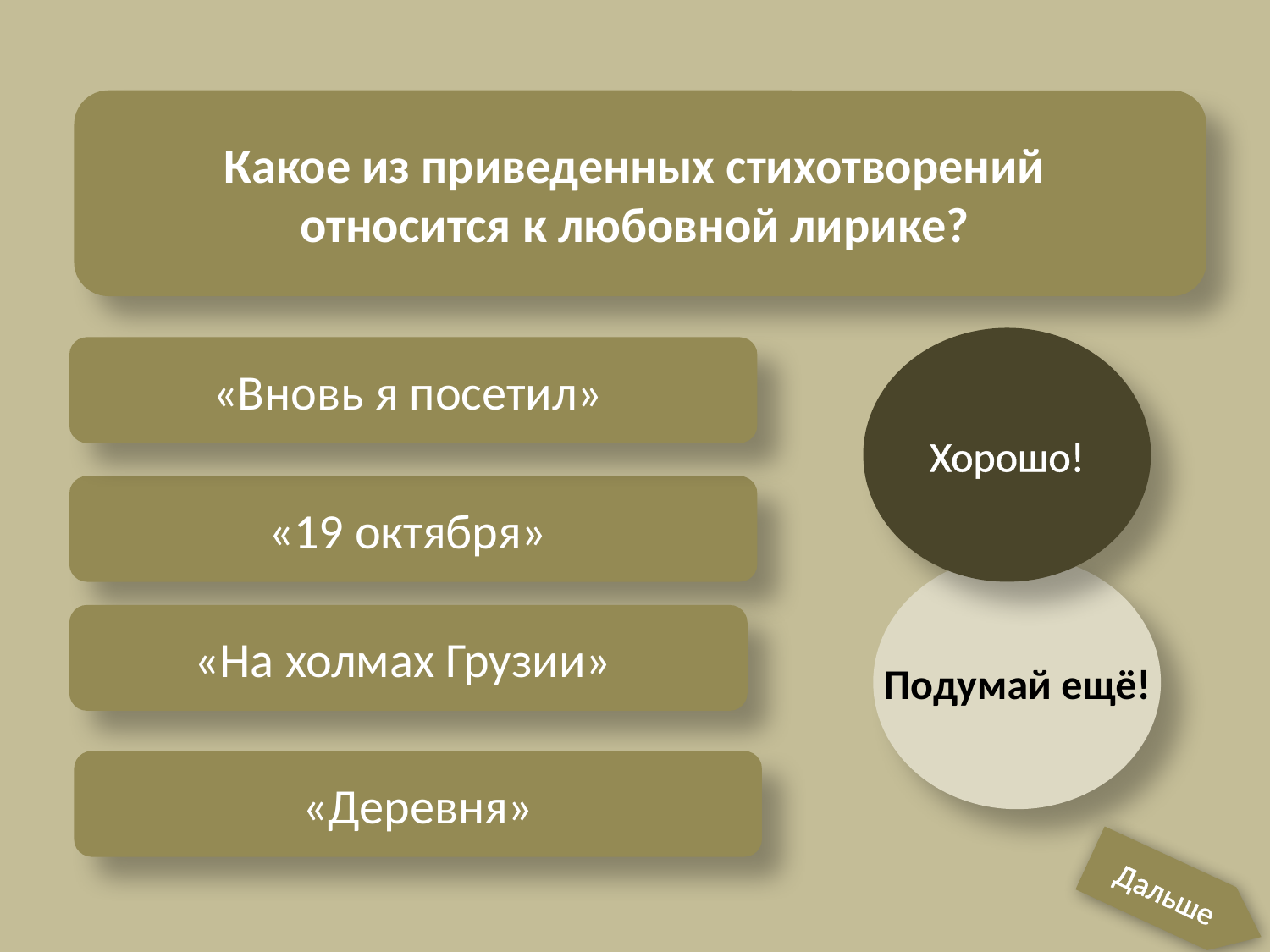

Какое из приведенных стихотворений
относится к любовной лирике?
Хорошо!
«Вновь я посетил»
«19 октября»
Подумай ещё!
«На холмах Грузии»
«Деревня»
Дальше